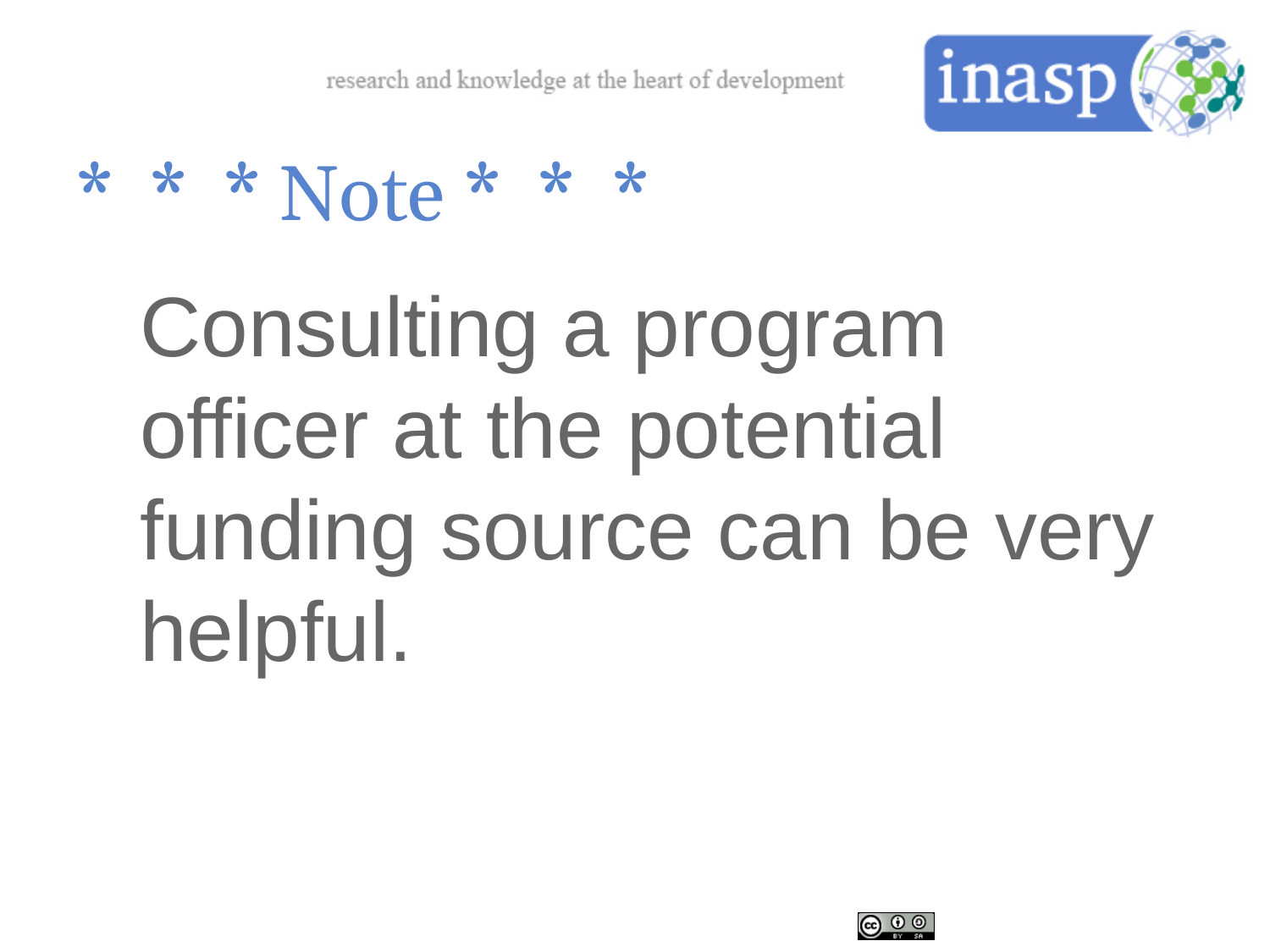

# *  *  * Note *  *  *
Consulting a program officer at the potential funding source can be very helpful.